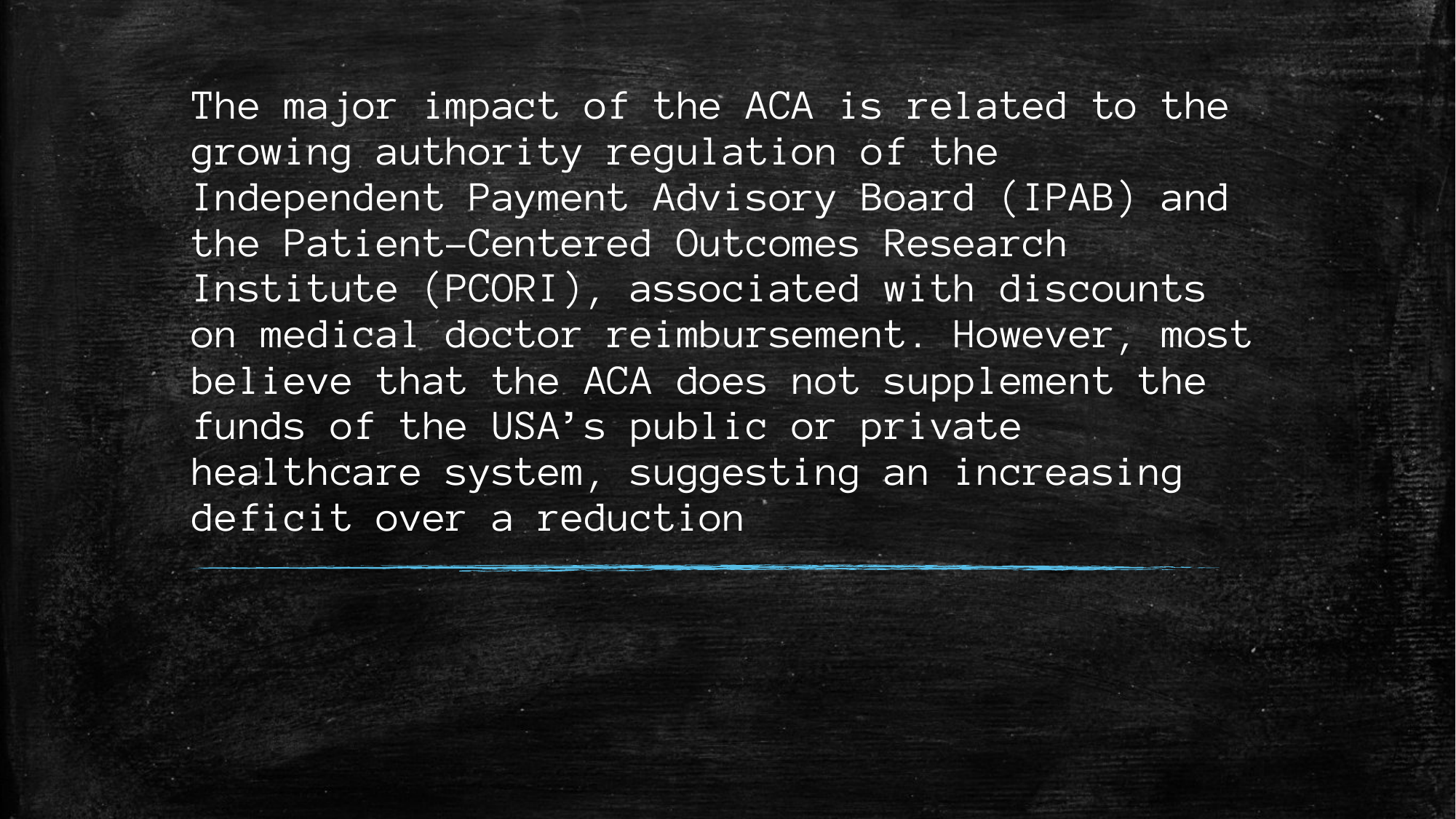

# The major impact of the ACA is related to the growing authority regulation of the Independent Payment Advisory Board (IPAB) and the Patient-Centered Outcomes Research Institute (PCORI), associated with discounts on medical doctor reimbursement. However, most believe that the ACA does not supplement the funds of the USA’s public or private healthcare system, suggesting an increasing deficit over a reduction